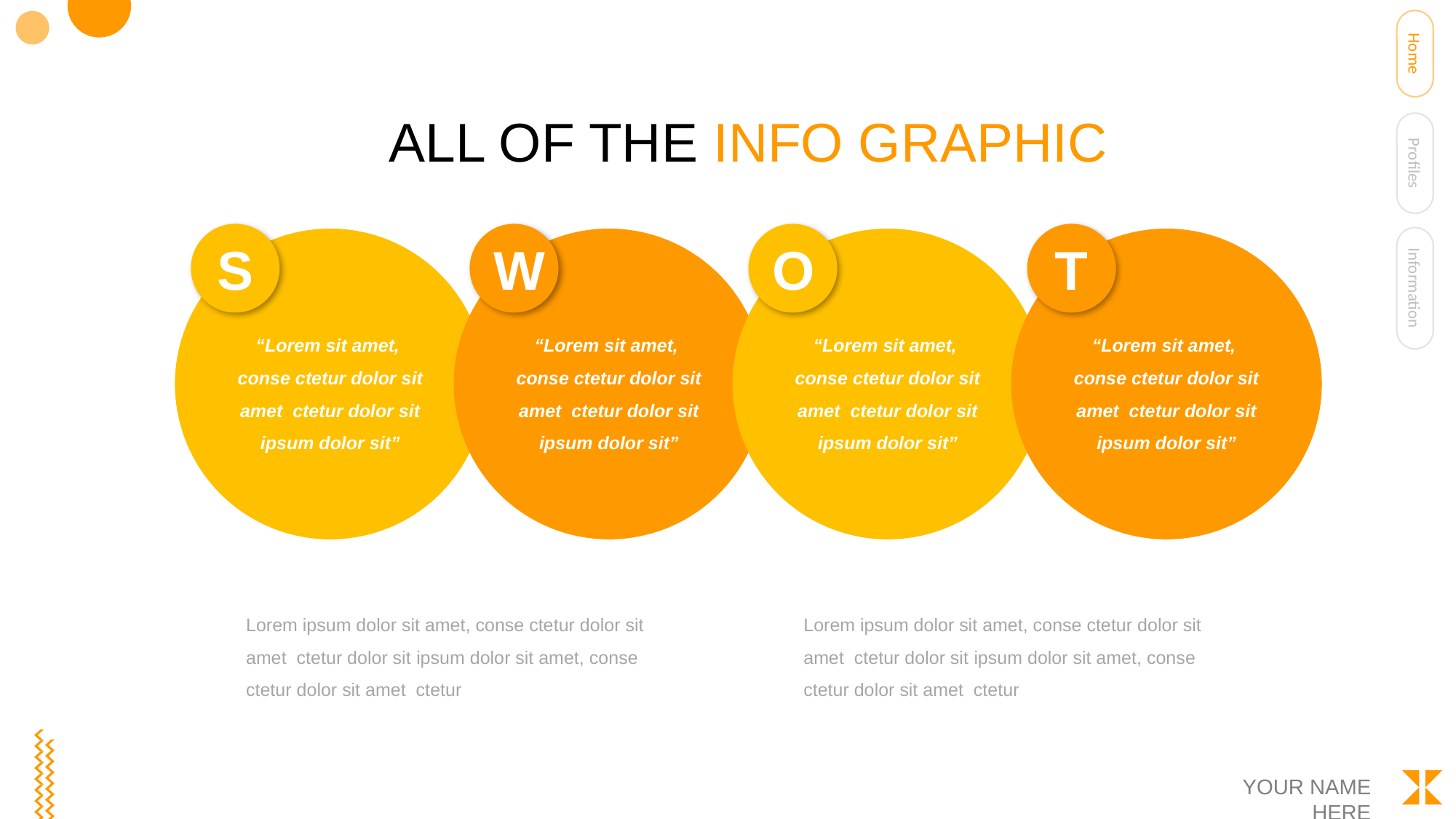

Home
ALL OF THE INFO GRAPHIC
Profiles
S
W
O
T

Information
“Lorem sit amet,
conse ctetur dolor sit amet  ctetur dolor sit ipsum dolor sit”
“Lorem sit amet,
conse ctetur dolor sit amet  ctetur dolor sit ipsum dolor sit”
“Lorem sit amet,
conse ctetur dolor sit amet  ctetur dolor sit ipsum dolor sit”
“Lorem sit amet,
conse ctetur dolor sit amet  ctetur dolor sit ipsum dolor sit”
Lorem ipsum dolor sit amet, conse ctetur dolor sit amet  ctetur dolor sit ipsum dolor sit amet, conse ctetur dolor sit amet  ctetur
Lorem ipsum dolor sit amet, conse ctetur dolor sit amet  ctetur dolor sit ipsum dolor sit amet, conse ctetur dolor sit amet  ctetur
YOUR NAME HERE